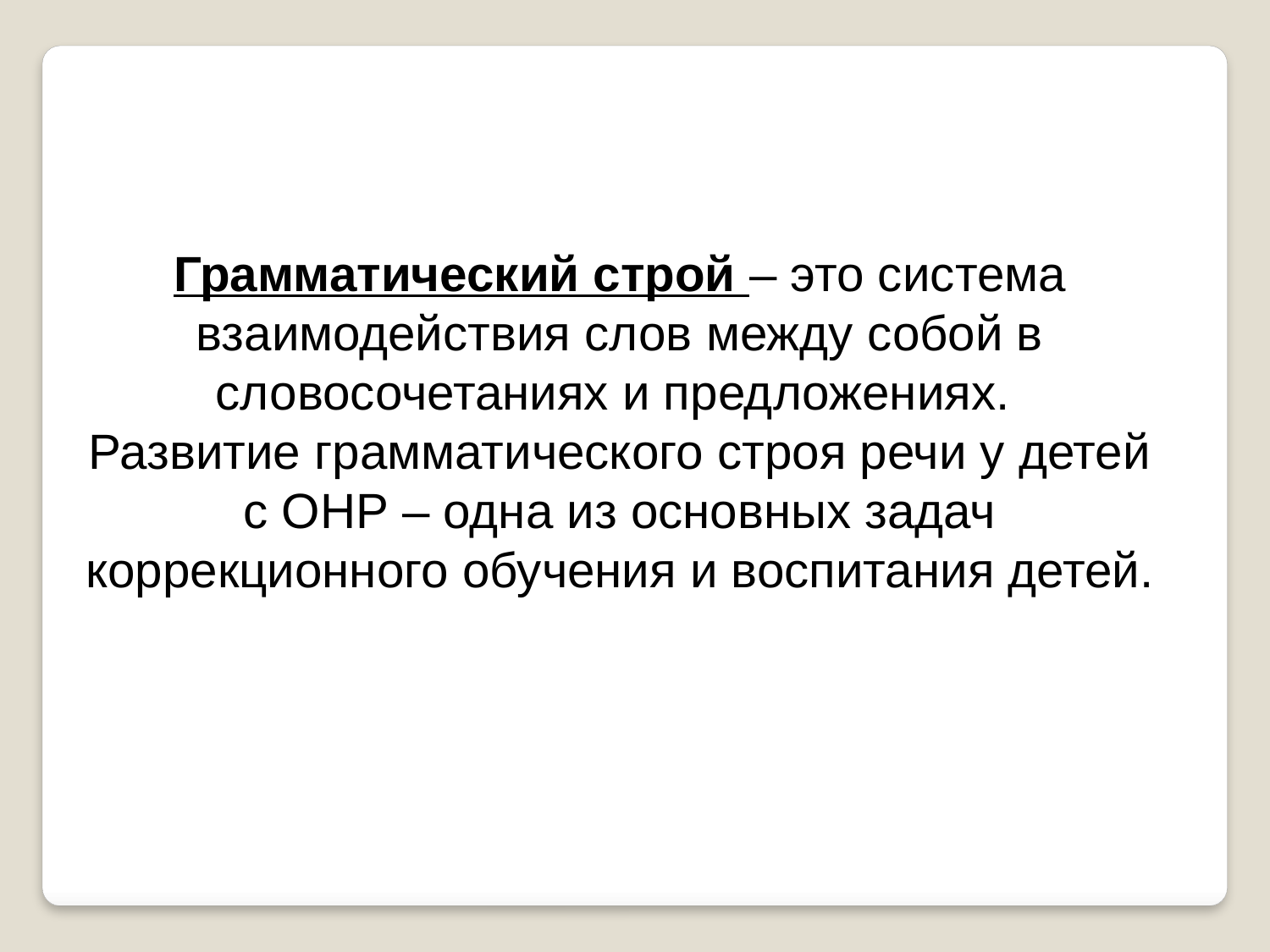

Грамматический строй – это система взаимодействия слов между собой в словосочетаниях и предложениях.
Развитие грамматического строя речи у детей с ОНР – одна из основных задач коррекционного обучения и воспитания детей.